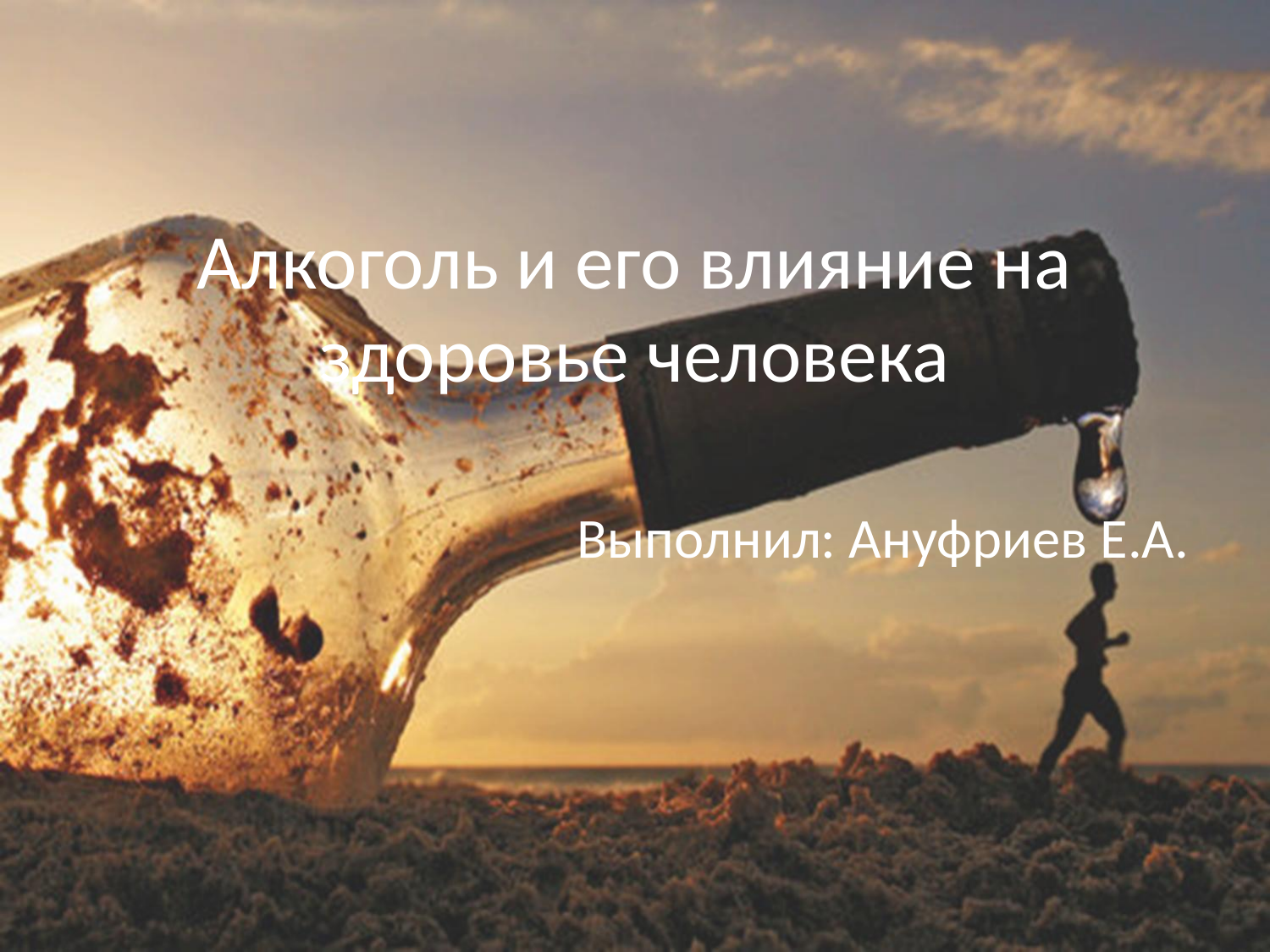

# Алкоголь и его влияние на здоровье человека

Выполнил: Ануфриев Е.А.